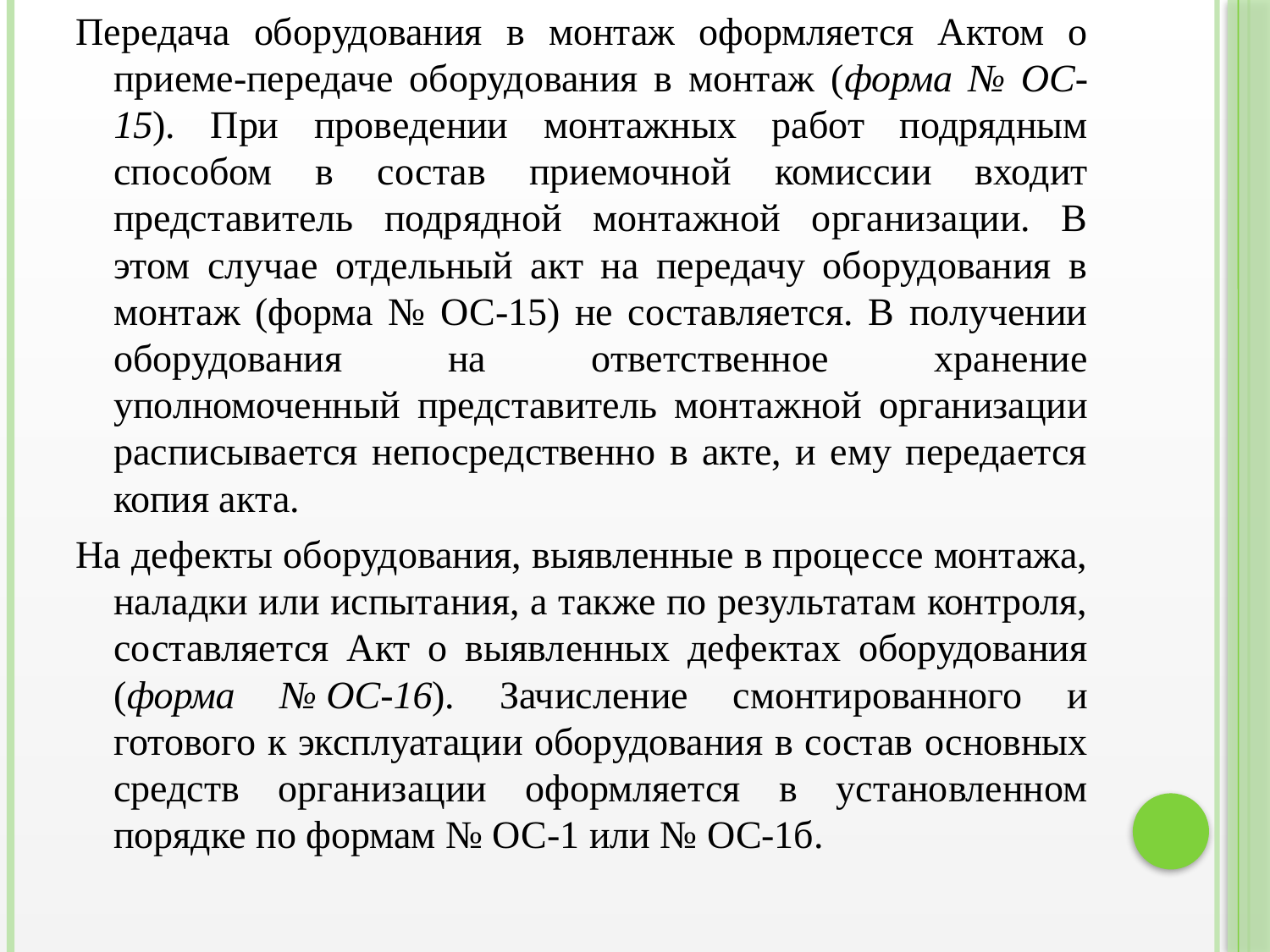

Передача оборудования в монтаж оформляется Актом о приеме-передаче оборудования в монтаж (форма № ОС-15). При проведении монтажных работ подрядным способом в состав приемочной комиссии входит представитель подрядной монтажной организации. В этом случае отдельный акт на передачу оборудования в монтаж (форма № ОС-15) не составляется. В получении оборудования на ответственное хранение уполномоченный представитель монтажной организации расписывается непосредственно в акте, и ему передается копия акта.
На дефекты оборудования, выявленные в процессе монтажа, наладки или испытания, а также по результатам контроля, составляется Акт о выявленных дефектах оборудования (форма № ОС-16). Зачисление смонтированного и готового к эксплуатации оборудования в состав основных средств организации оформляется в установленном порядке по формам № ОС-1 или № ОС-1б.